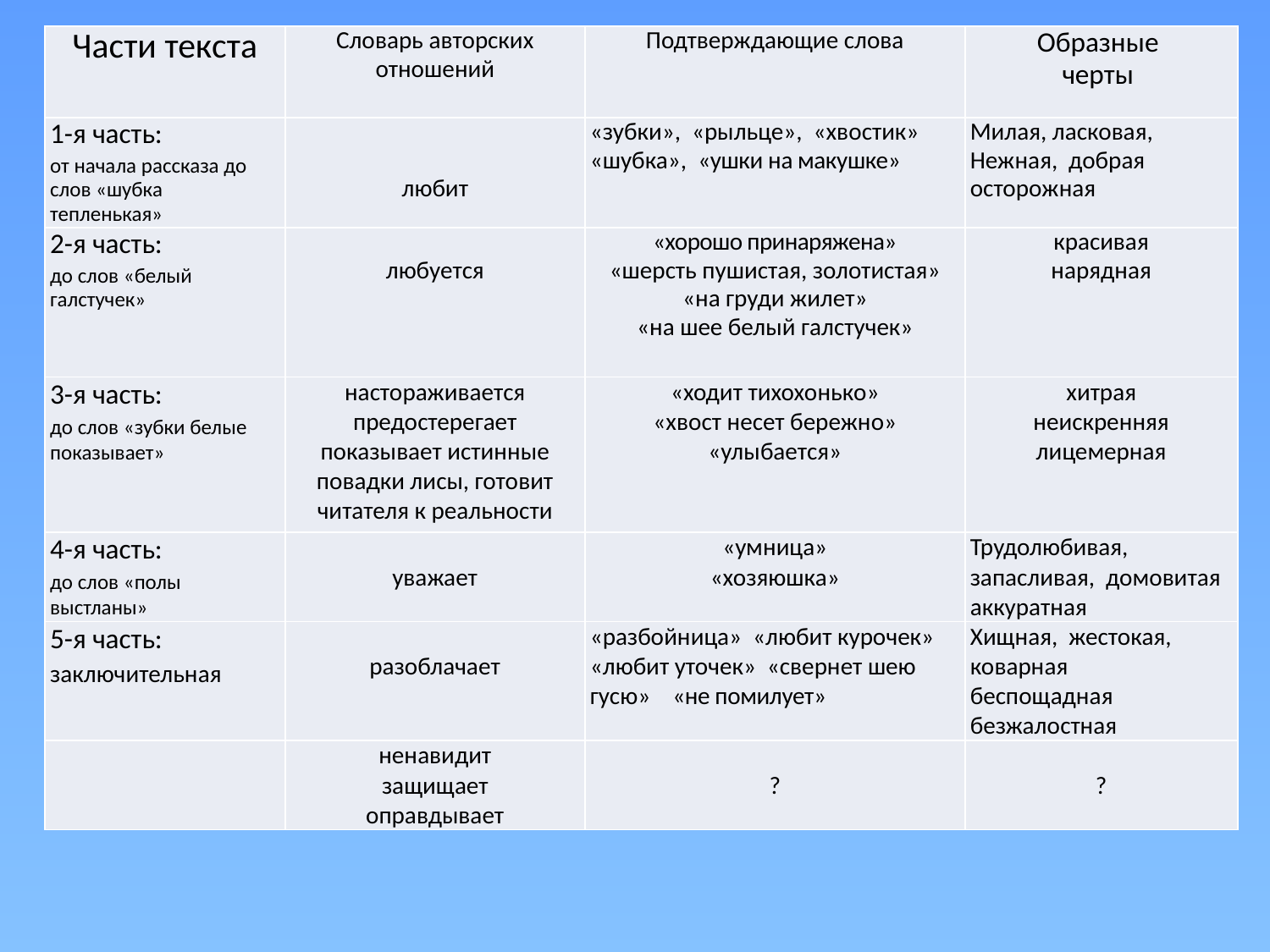

| Части текста | Словарь авторских отношений | Подтверждающие слова | Образные черты |
| --- | --- | --- | --- |
| 1-я часть: от начала рассказа до слов «шубка тепленькая» | любит | «зубки», «рыльце», «хвостик» «шубка», «ушки на макушке» | Милая, ласковая, Нежная, добрая осторожная |
| 2-я часть: до слов «белый галстучек» | любуется | «хорошо принаряжена» «шерсть пушистая, золотистая» «на груди жилет» «на шее белый галстучек» | красивая нарядная |
| 3-я часть: до слов «зубки белые показывает» | настораживается предостерегает показывает истинные повадки лисы, готовит читателя к реальности | «ходит тихохонько» «хвост несет бережно» «улыбается» | хитрая неискренняя лицемерная |
| 4-я часть: до слов «полы выстланы» | уважает | «умница» «хозяюшка» | Трудолюбивая, запасливая, домовитая аккуратная |
| 5-я часть: заключительная | разоблачает | «разбойница» «любит курочек» «любит уточек» «свернет шею гусю» «не помилует» | Хищная, жестокая, коварная беспощадная безжалостная |
|  | ненавидит защищает оправдывает | ? | ? |